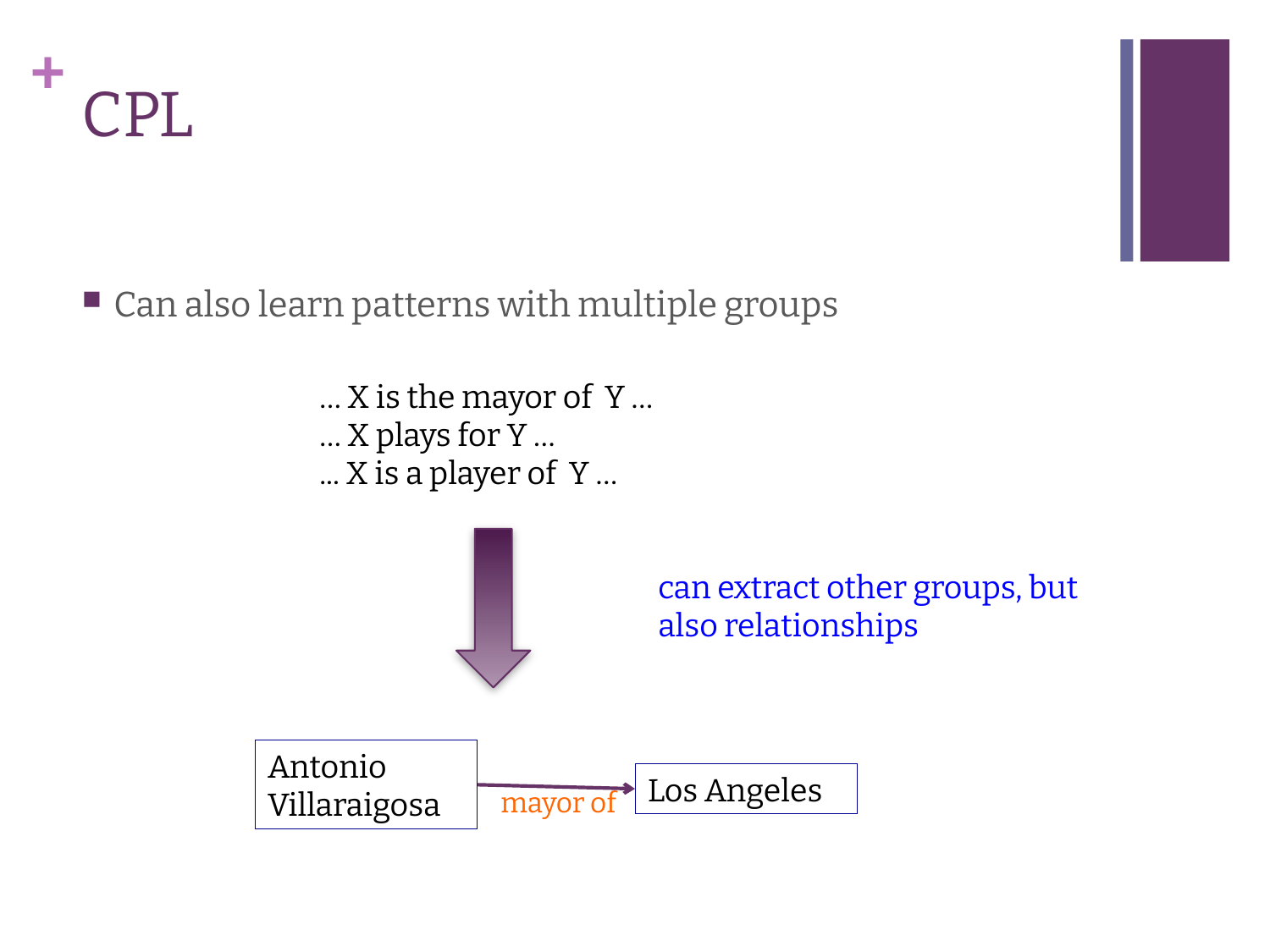

# CPL
Can also learn patterns with multiple groups
… X is the mayor of  Y …
… X plays for Y …
... X is a player of  Y …

can extract other groups, but also relationships
Antonio Villaraigosa
Los Angeles
mayor of